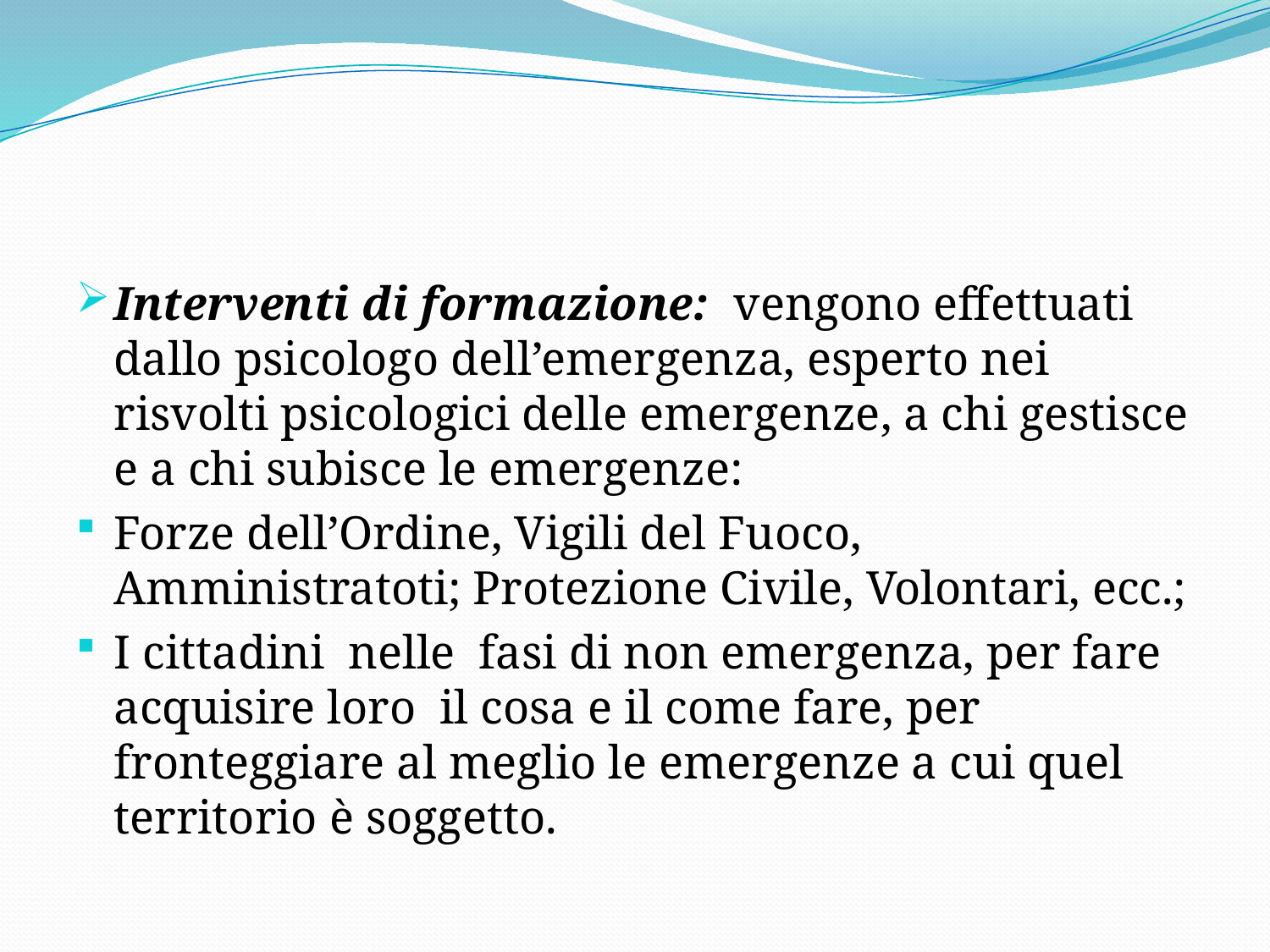

#
Interventi di formazione:  vengono effettuati dallo psicologo dell’emergenza, esperto nei risvolti psicologici delle emergenze, a chi gestisce e a chi subisce le emergenze:
Forze dell’Ordine, Vigili del Fuoco, Amministratoti; Protezione Civile, Volontari, ecc.;
I cittadini  nelle  fasi di non emergenza, per fare acquisire loro  il cosa e il come fare, per fronteggiare al meglio le emergenze a cui quel territorio è soggetto.